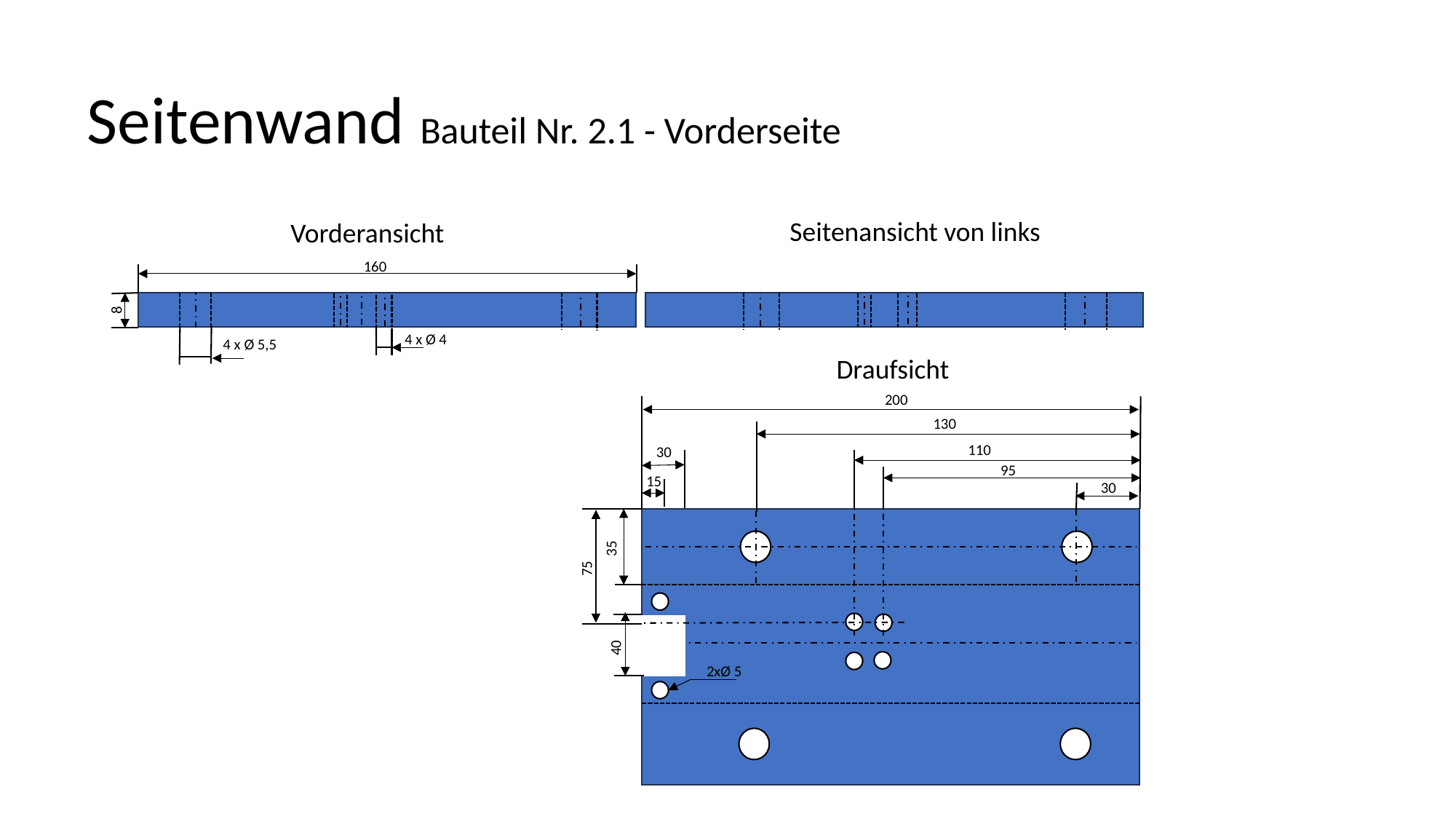

# Seitenwand Bauteil Nr. 2.1 - Vorderseite
Seitenansicht von links
Vorderansicht
160
8

4 x Ø 4
4 x Ø 5,5
Draufsicht
200
130
110
30
95
15
30

35

75

40

2xØ 5